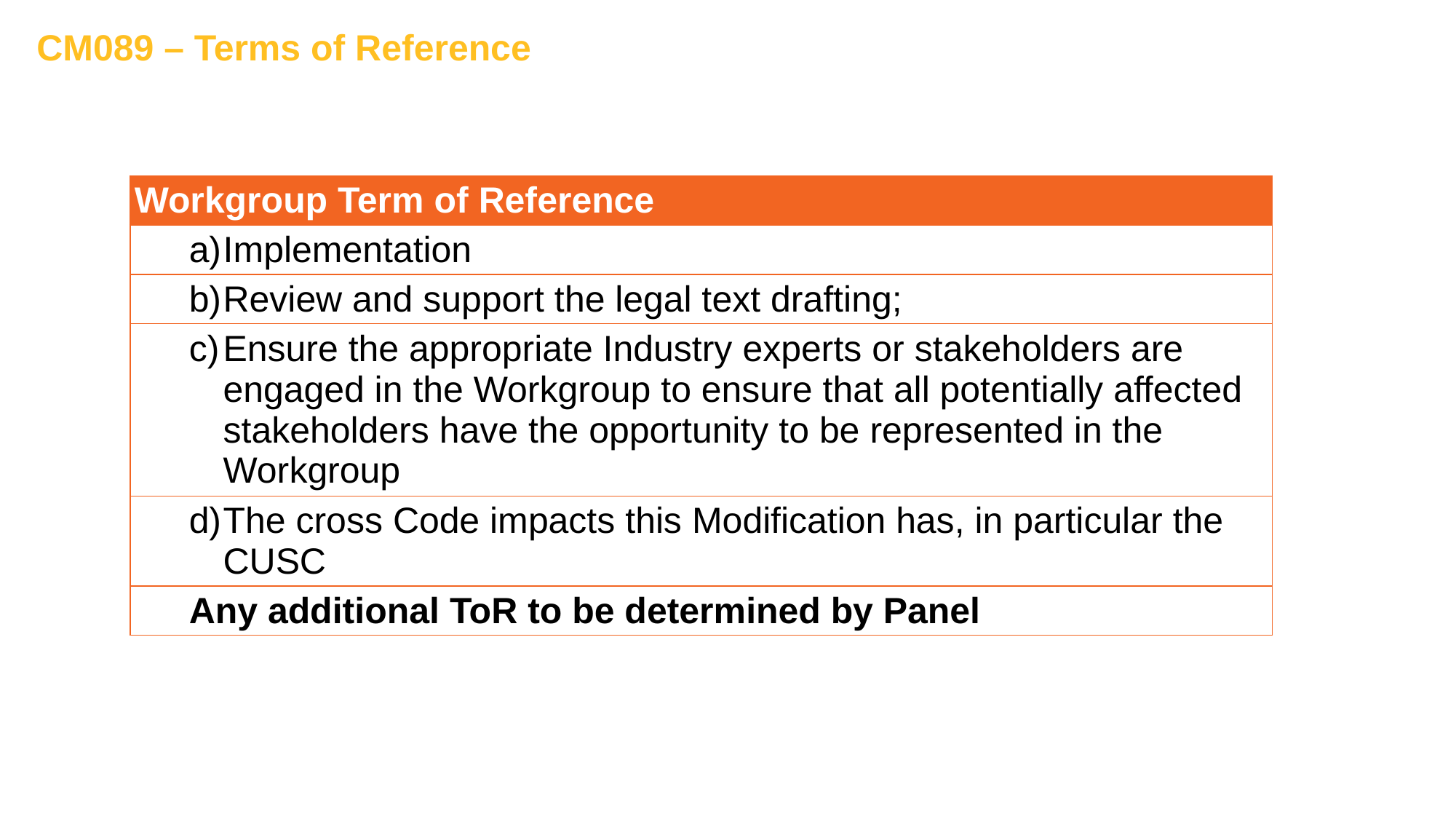

# CM089 – Terms of Reference

| Workgroup Term of Reference |
| --- |
| Implementation |
| Review and support the legal text drafting; |
| Ensure the appropriate Industry experts or stakeholders are engaged in the Workgroup to ensure that all potentially affected stakeholders have the opportunity to be represented in the Workgroup |
| The cross Code impacts this Modification has, in particular the CUSC |
| Any additional ToR to be determined by Panel |